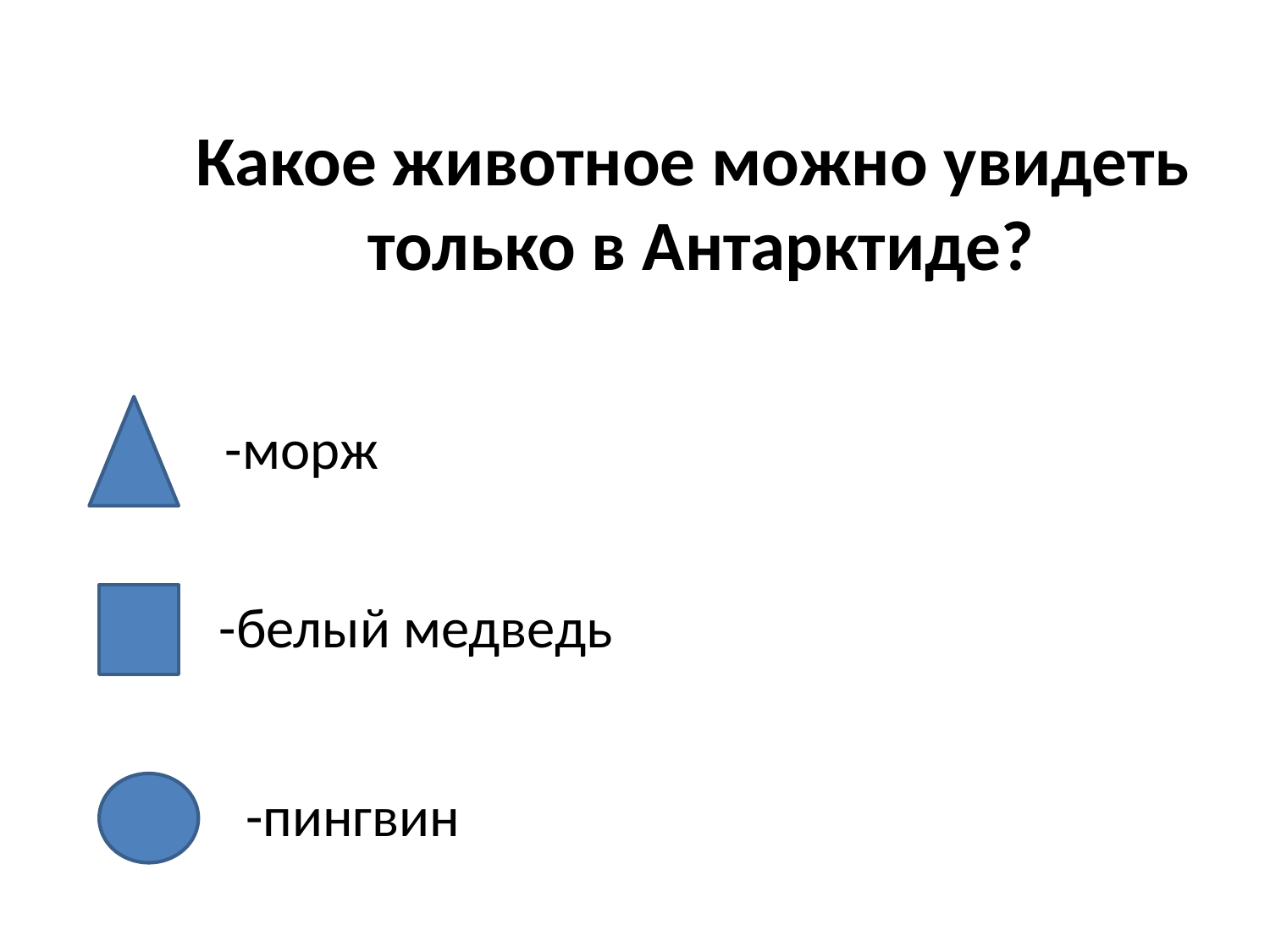

Какое животное можно увидеть
только в Антарктиде?

-морж

-белый медведь

-пингвин